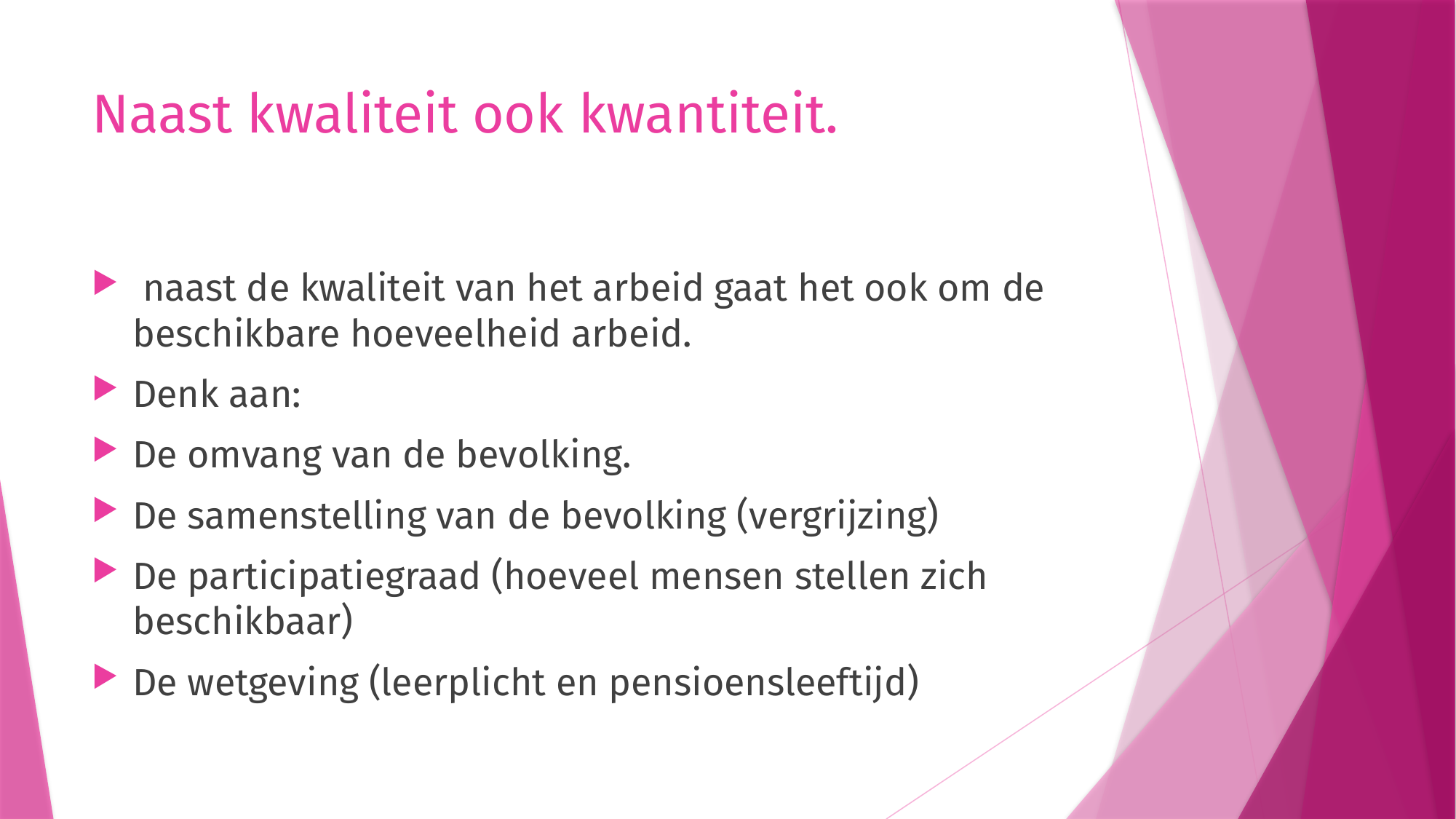

# Naast kwaliteit ook kwantiteit.
 naast de kwaliteit van het arbeid gaat het ook om de beschikbare hoeveelheid arbeid.
Denk aan:
De omvang van de bevolking.
De samenstelling van de bevolking (vergrijzing)
De participatiegraad (hoeveel mensen stellen zich beschikbaar)
De wetgeving (leerplicht en pensioensleeftijd)